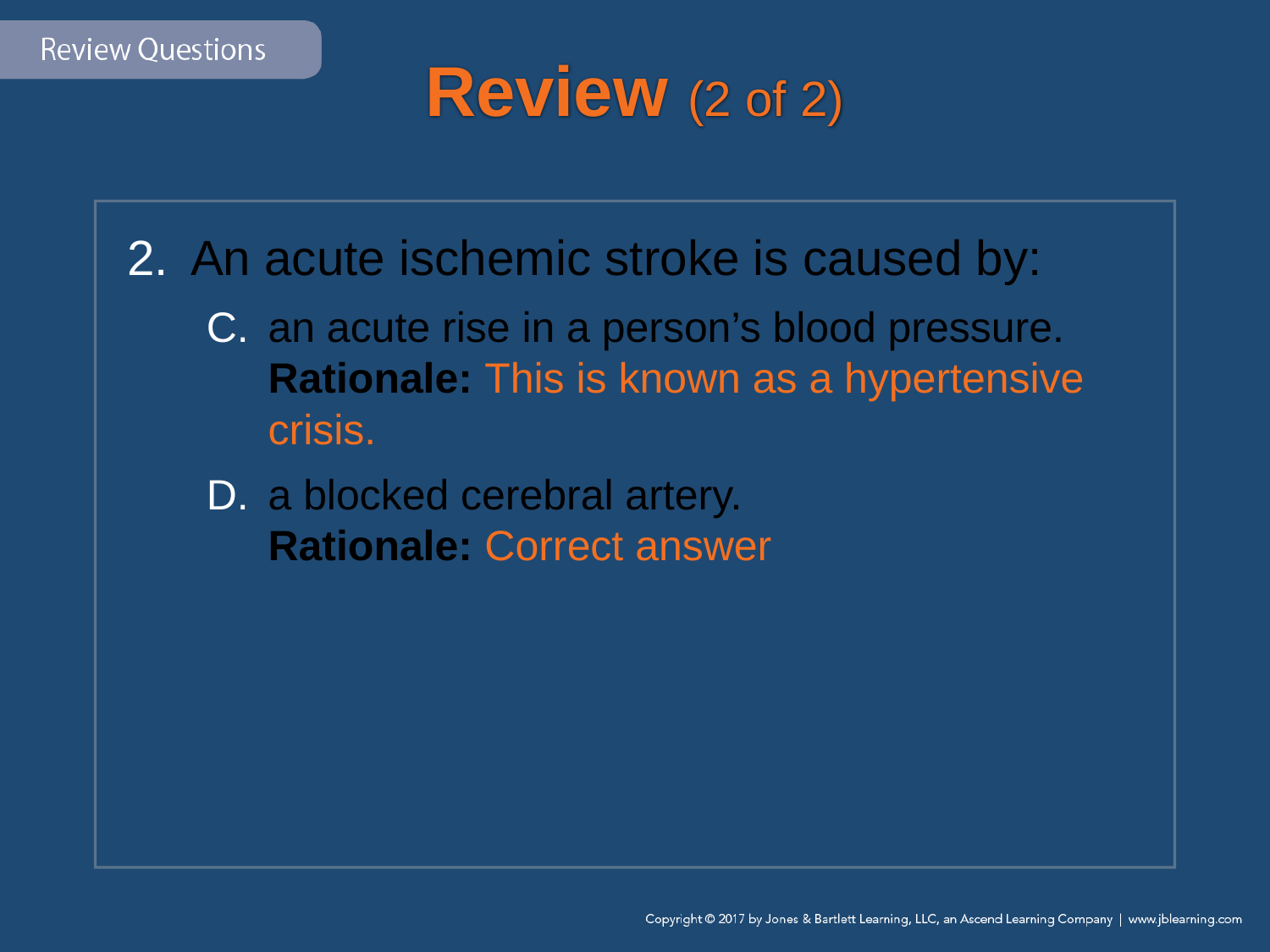

# Review (2 of 2)
An acute ischemic stroke is caused by:
an acute rise in a person’s blood pressure.
Rationale: This is known as a hypertensive crisis.
a blocked cerebral artery.
Rationale: Correct answer